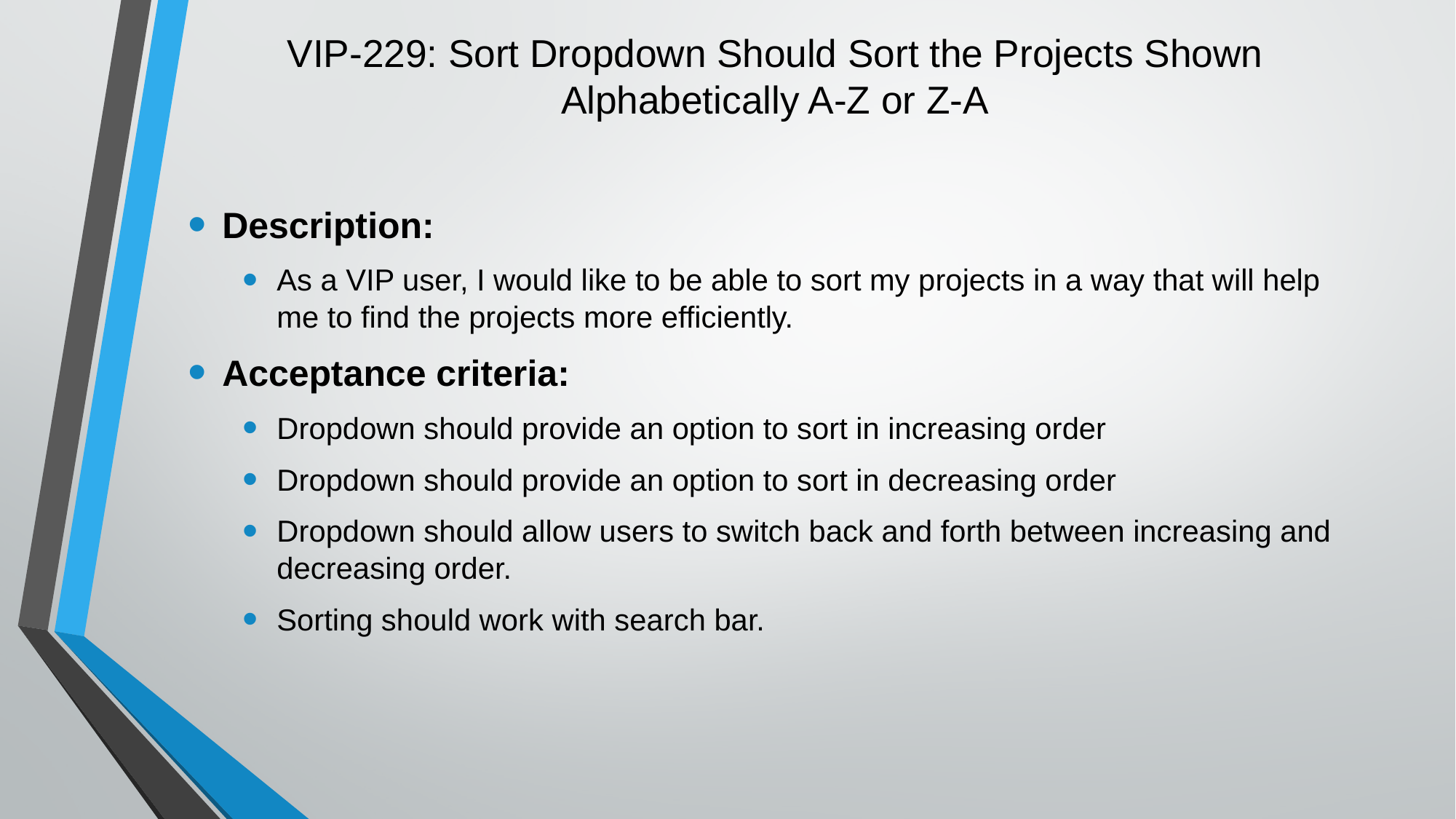

# VIP-229: Sort Dropdown Should Sort the Projects Shown Alphabetically A-Z or Z-A
Description:
As a VIP user, I would like to be able to sort my projects in a way that will help me to find the projects more efficiently.
Acceptance criteria:
Dropdown should provide an option to sort in increasing order
Dropdown should provide an option to sort in decreasing order
Dropdown should allow users to switch back and forth between increasing and decreasing order.
Sorting should work with search bar.